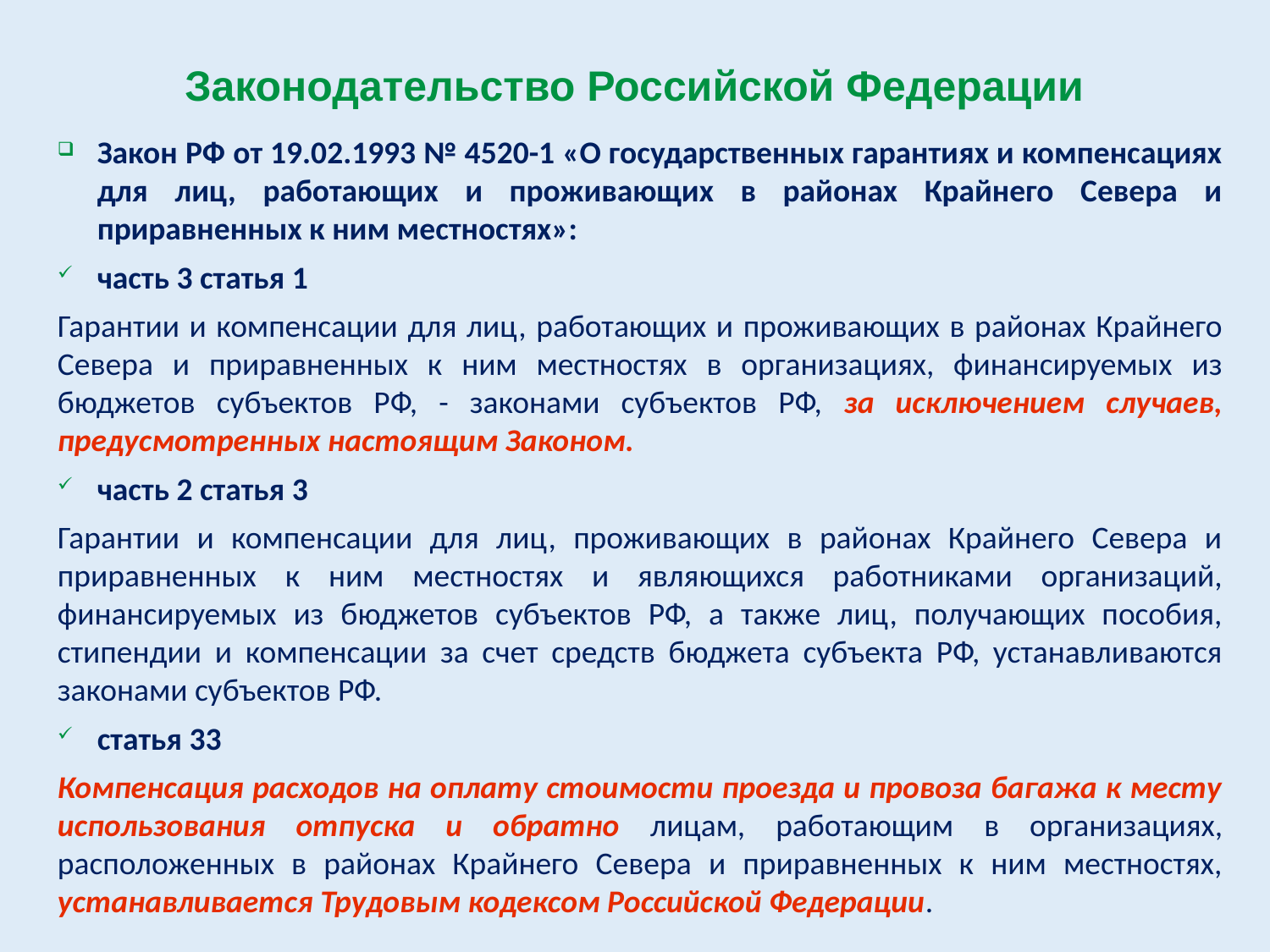

Законодательство Российской Федерации
Закон РФ от 19.02.1993 № 4520-1 «О государственных гарантиях и компенсациях для лиц, работающих и проживающих в районах Крайнего Севера и приравненных к ним местностях»:
часть 3 статья 1
Гарантии и компенсации для лиц, работающих и проживающих в районах Крайнего Севера и приравненных к ним местностях в организациях, финансируемых из бюджетов субъектов РФ, - законами субъектов РФ, за исключением случаев, предусмотренных настоящим Законом.
часть 2 статья 3
Гарантии и компенсации для лиц, проживающих в районах Крайнего Севера и приравненных к ним местностях и являющихся работниками организаций, финансируемых из бюджетов субъектов РФ, а также лиц, получающих пособия, стипендии и компенсации за счет средств бюджета субъекта РФ, устанавливаются законами субъектов РФ.
статья 33
Компенсация расходов на оплату стоимости проезда и провоза багажа к месту использования отпуска и обратно лицам, работающим в организациях, расположенных в районах Крайнего Севера и приравненных к ним местностях, устанавливается Трудовым кодексом Российской Федерации.